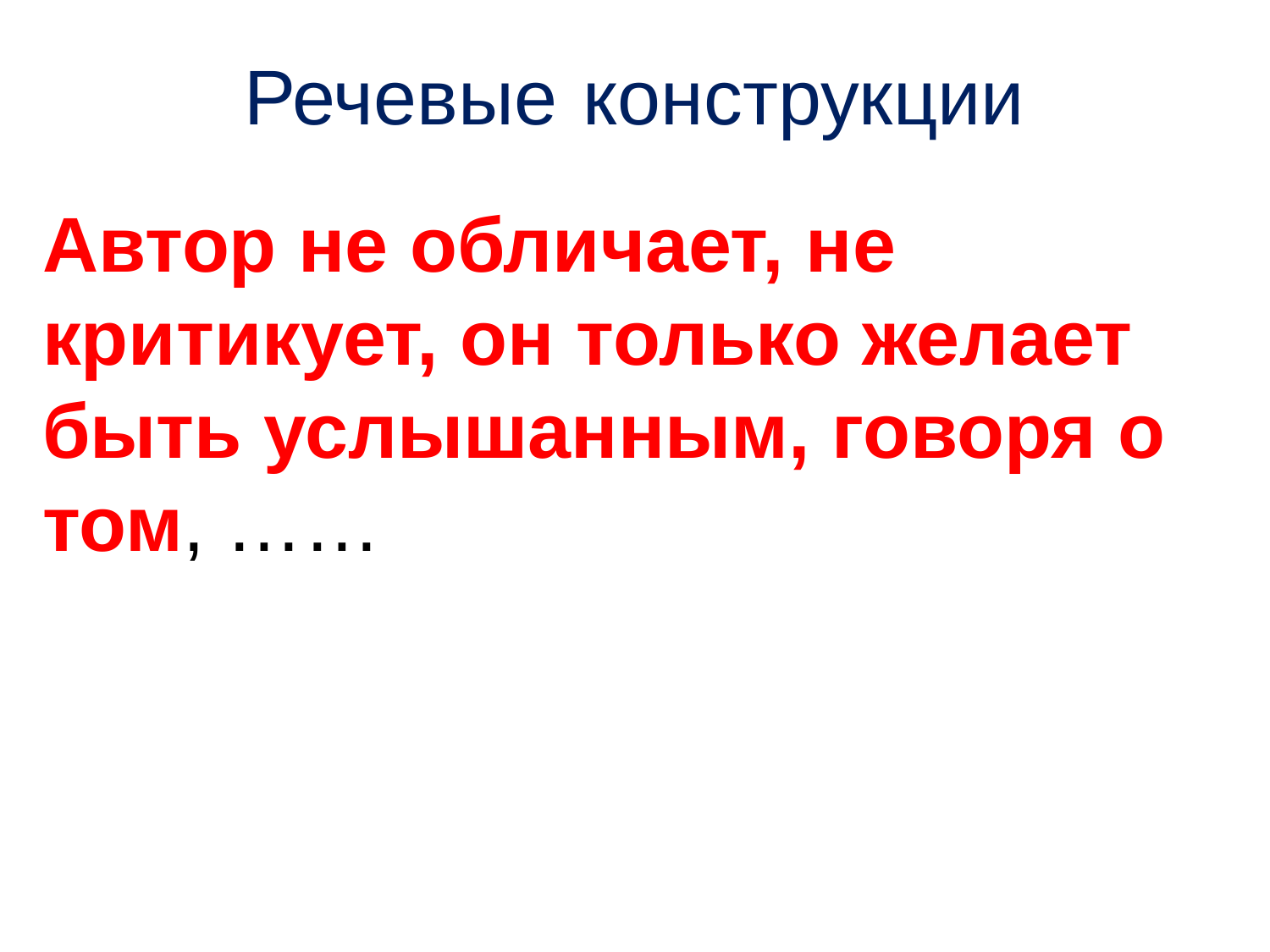

# Речевые конструкции
Автор не обличает, не критикует, он только желает быть услышанным, говоря о том, ……